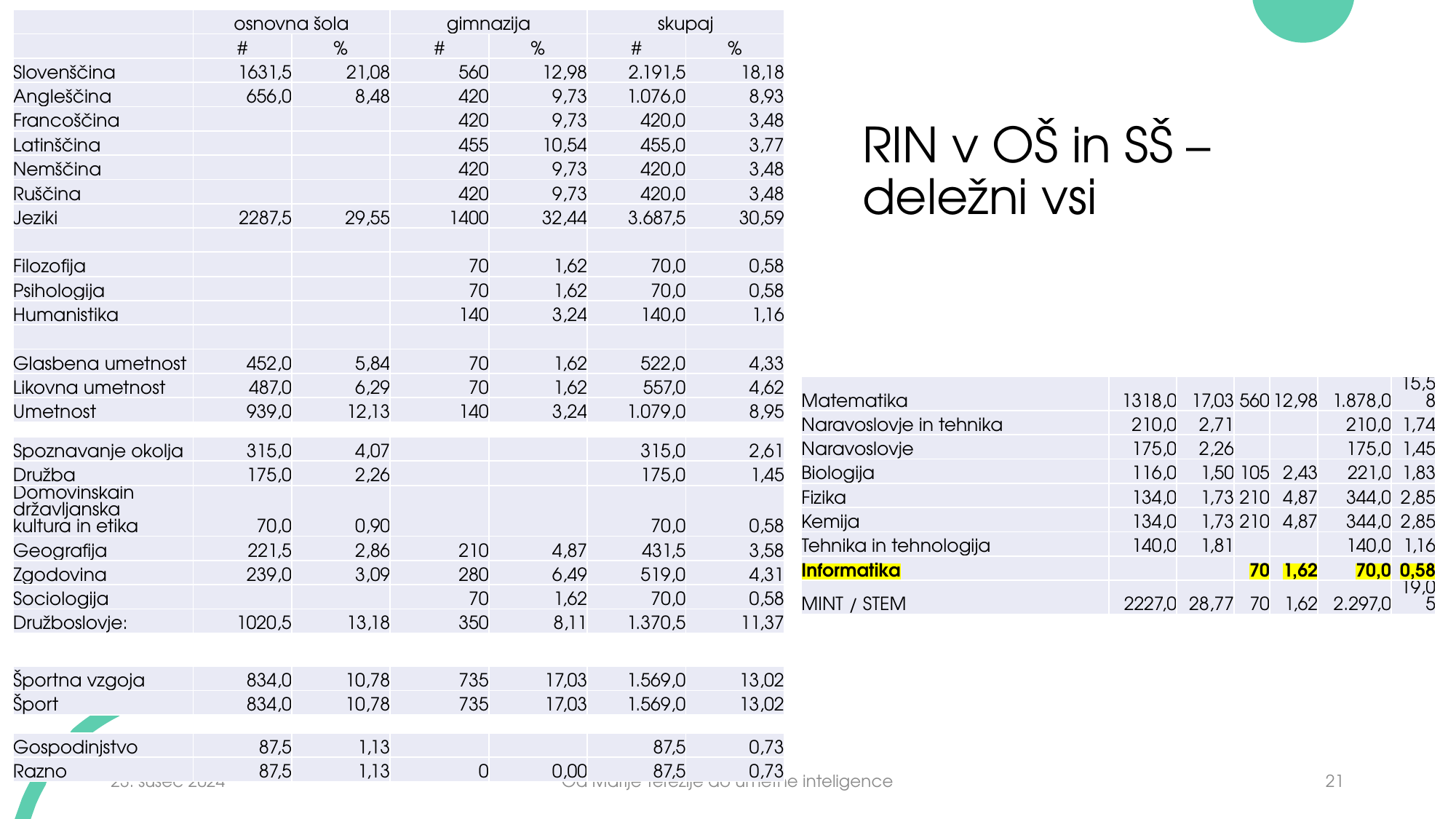

|  | osnovna šola |  | gimnazija |  | skupaj |  |
| --- | --- | --- | --- | --- | --- | --- |
|  | # | % | # | % | # | % |
| Slovenščina | 1631,5 | 21,08 | 560 | 12,98 | 2.191,5 | 18,18 |
| Angleščina | 656,0 | 8,48 | 420 | 9,73 | 1.076,0 | 8,93 |
| Francoščina |  |  | 420 | 9,73 | 420,0 | 3,48 |
| Latinščina |  |  | 455 | 10,54 | 455,0 | 3,77 |
| Nemščina |  |  | 420 | 9,73 | 420,0 | 3,48 |
| Ruščina |  |  | 420 | 9,73 | 420,0 | 3,48 |
| Jeziki | 2287,5 | 29,55 | 1400 | 32,44 | 3.687,5 | 30,59 |
|  |  |  |  |  |  |  |
| Filozofija |  |  | 70 | 1,62 | 70,0 | 0,58 |
| Psihologija |  |  | 70 | 1,62 | 70,0 | 0,58 |
| Humanistika |  |  | 140 | 3,24 | 140,0 | 1,16 |
|  |  |  |  |  |  |  |
| Glasbena umetnost | 452,0 | 5,84 | 70 | 1,62 | 522,0 | 4,33 |
| Likovna umetnost | 487,0 | 6,29 | 70 | 1,62 | 557,0 | 4,62 |
| Umetnost | 939,0 | 12,13 | 140 | 3,24 | 1.079,0 | 8,95 |
# RIN v OŠ in SŠ – deležni vsi
| Matematika | 1318,0 | 17,03 | 560 | 12,98 | 1.878,0 | 15,58 |
| --- | --- | --- | --- | --- | --- | --- |
| Naravoslovje in tehnika | 210,0 | 2,71 |  |  | 210,0 | 1,74 |
| Naravoslovje | 175,0 | 2,26 |  |  | 175,0 | 1,45 |
| Biologija | 116,0 | 1,50 | 105 | 2,43 | 221,0 | 1,83 |
| Fizika | 134,0 | 1,73 | 210 | 4,87 | 344,0 | 2,85 |
| Kemija | 134,0 | 1,73 | 210 | 4,87 | 344,0 | 2,85 |
| Tehnika in tehnologija | 140,0 | 1,81 |  |  | 140,0 | 1,16 |
| Informatika |  |  | 70 | 1,62 | 70,0 | 0,58 |
| MINT / STEM | 2227,0 | 28,77 | 70 | 1,62 | 2.297,0 | 19,05 |
| Spoznavanje okolja | 315,0 | 4,07 |  |  | 315,0 | 2,61 |
| --- | --- | --- | --- | --- | --- | --- |
| Družba | 175,0 | 2,26 |  |  | 175,0 | 1,45 |
| Domovinskain državljanska kultura in etika | 70,0 | 0,90 |  |  | 70,0 | 0,58 |
| Geografija | 221,5 | 2,86 | 210 | 4,87 | 431,5 | 3,58 |
| Zgodovina | 239,0 | 3,09 | 280 | 6,49 | 519,0 | 4,31 |
| Sociologija |  |  | 70 | 1,62 | 70,0 | 0,58 |
| Družboslovje: | 1020,5 | 13,18 | 350 | 8,11 | 1.370,5 | 11,37 |
| Športna vzgoja | 834,0 | 10,78 | 735 | 17,03 | 1.569,0 | 13,02 |
| --- | --- | --- | --- | --- | --- | --- |
| Šport | 834,0 | 10,78 | 735 | 17,03 | 1.569,0 | 13,02 |
| Gospodinjstvo | 87,5 | 1,13 |  |  | 87,5 | 0,73 |
| --- | --- | --- | --- | --- | --- | --- |
| Razno | 87,5 | 1,13 | 0 | 0,00 | 87,5 | 0,73 |
23. sušec 2024
Od Marije Terezije do umetne inteligence
21